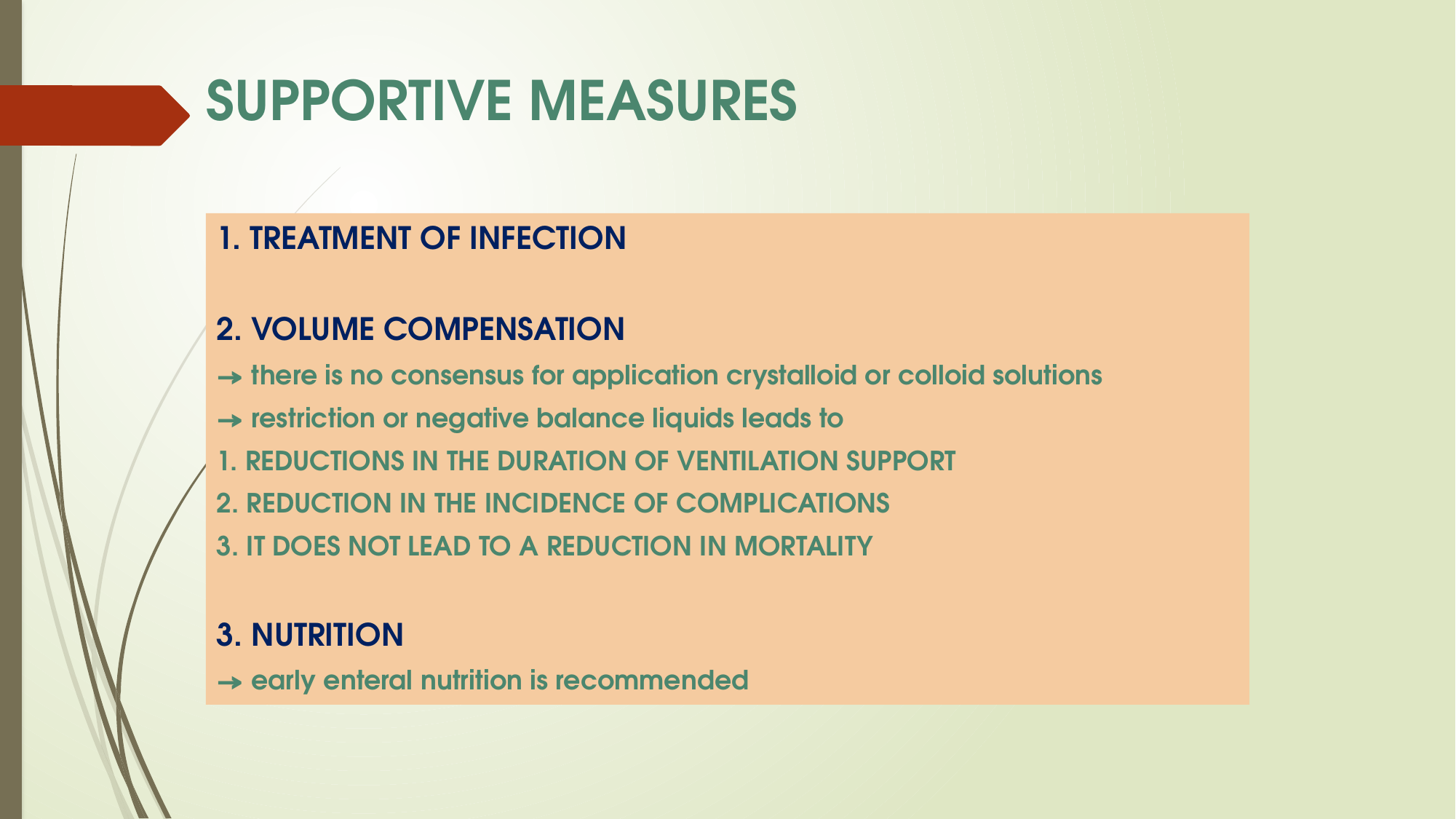

# SUPPORTIVE MEASURES
1. TREATMENT OF INFECTION

2. VOLUME COMPENSATION
→ there is no consensus for application crystalloid or colloid solutions
→ restriction or negative balance liquids leads to
1. REDUCTIONS IN THE DURATION OF VENTILATION SUPPORT
2. REDUCTION IN THE INCIDENCE OF COMPLICATIONS
3. IT DOES NOT LEAD TO A REDUCTION IN MORTALITY

3. NUTRITION
→ early enteral nutrition is recommended